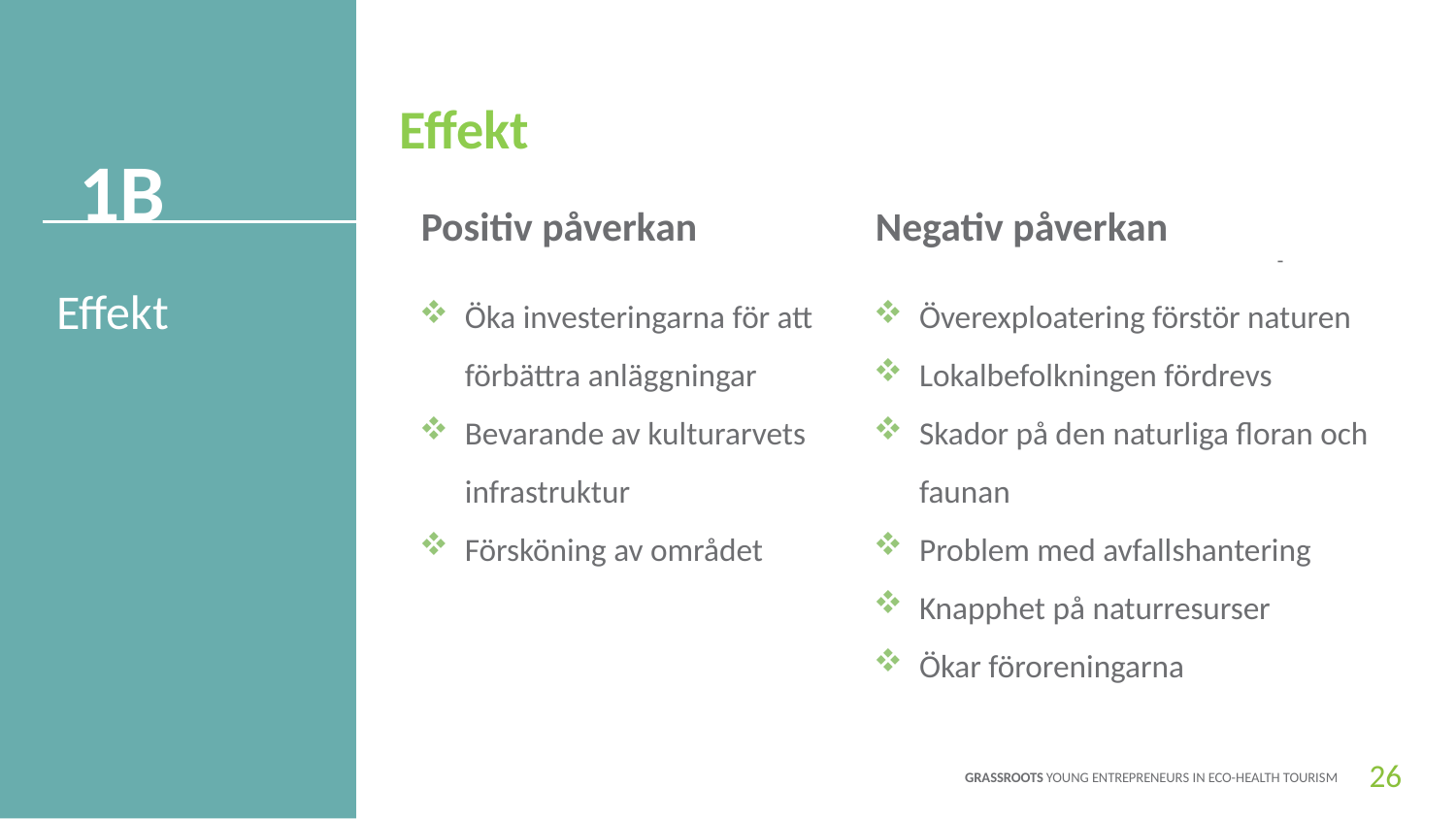

Effekt
1B

Positiv påverkan
Negativ påverkan

-
Öka investeringarna för att förbättra anläggningar
Bevarande av kulturarvets infrastruktur
Försköning av området
Överexploatering förstör naturen
Lokalbefolkningen fördrevs
Skador på den naturliga floran och faunan
Problem med avfallshantering
Knapphet på naturresurser
Ökar föroreningarna
Effekt
26